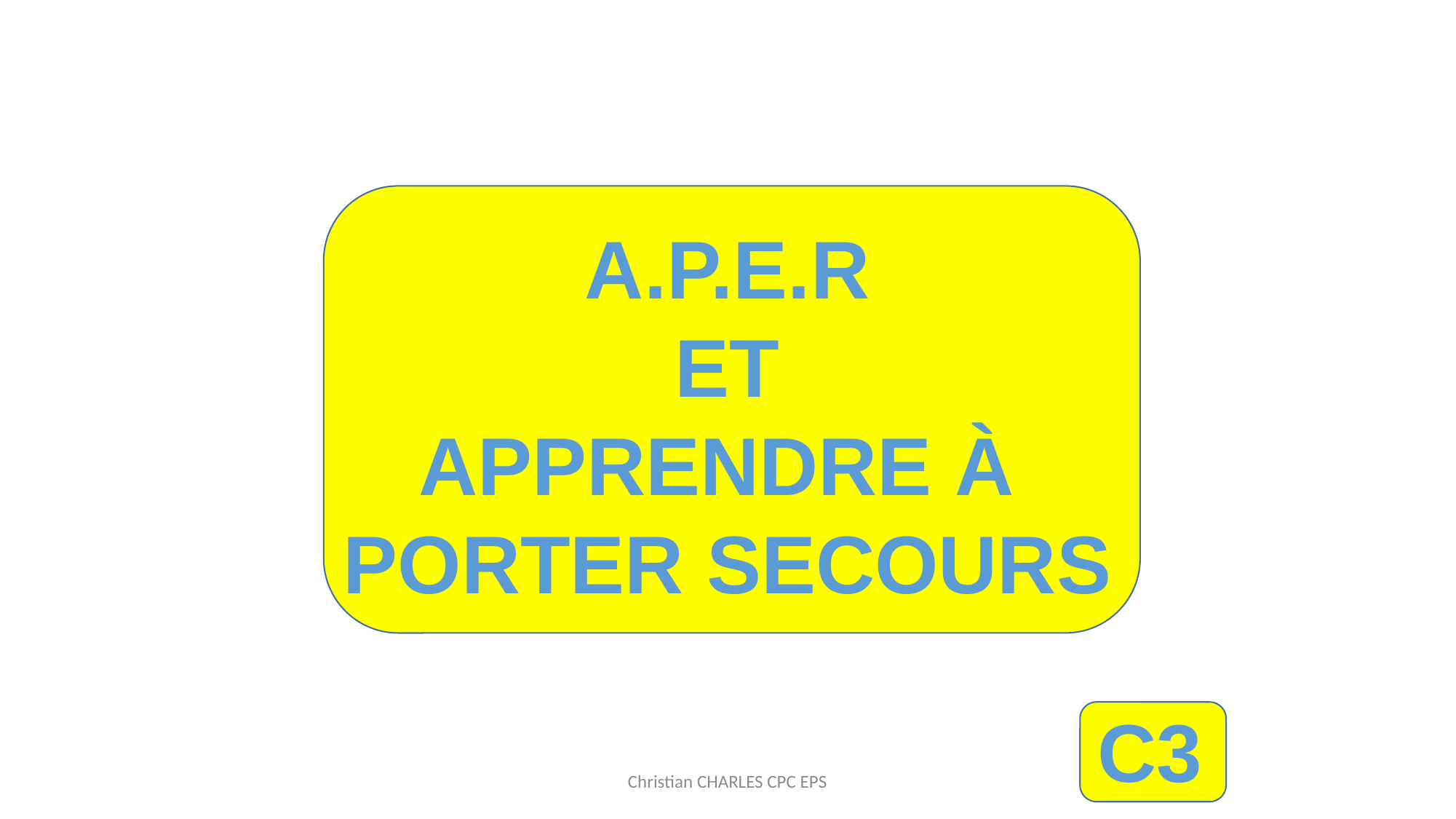

A.P.E.R
Et
Apprendre à
porter secours
C3

Christian CHARLES CPC EPS